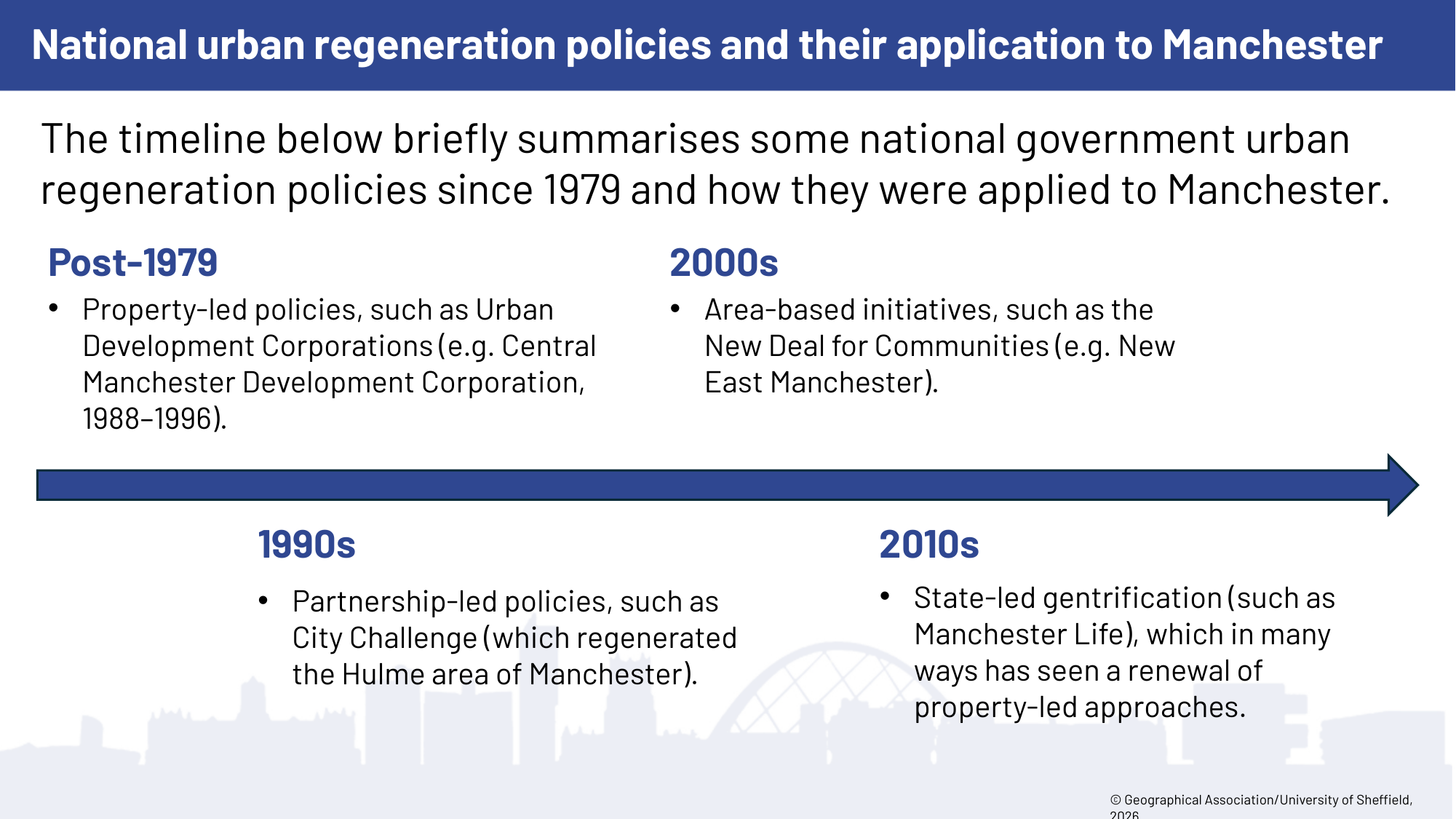

National urban regeneration policies and their application to Manchester
The timeline below briefly summarises some national government urban regeneration policies since 1979 and how they were applied to Manchester.
2000s
Post-1979
Property-led policies, such as Urban Development Corporations (e.g. Central Manchester Development Corporation, 1988–1996).
Area-based initiatives, such as the New Deal for Communities (e.g. New East Manchester).

1990s
2010s
State-led gentrification (such as Manchester Life), which in many ways has seen a renewal of property-led approaches.
Partnership-led policies, such as City Challenge (which regenerated the Hulme area of Manchester).